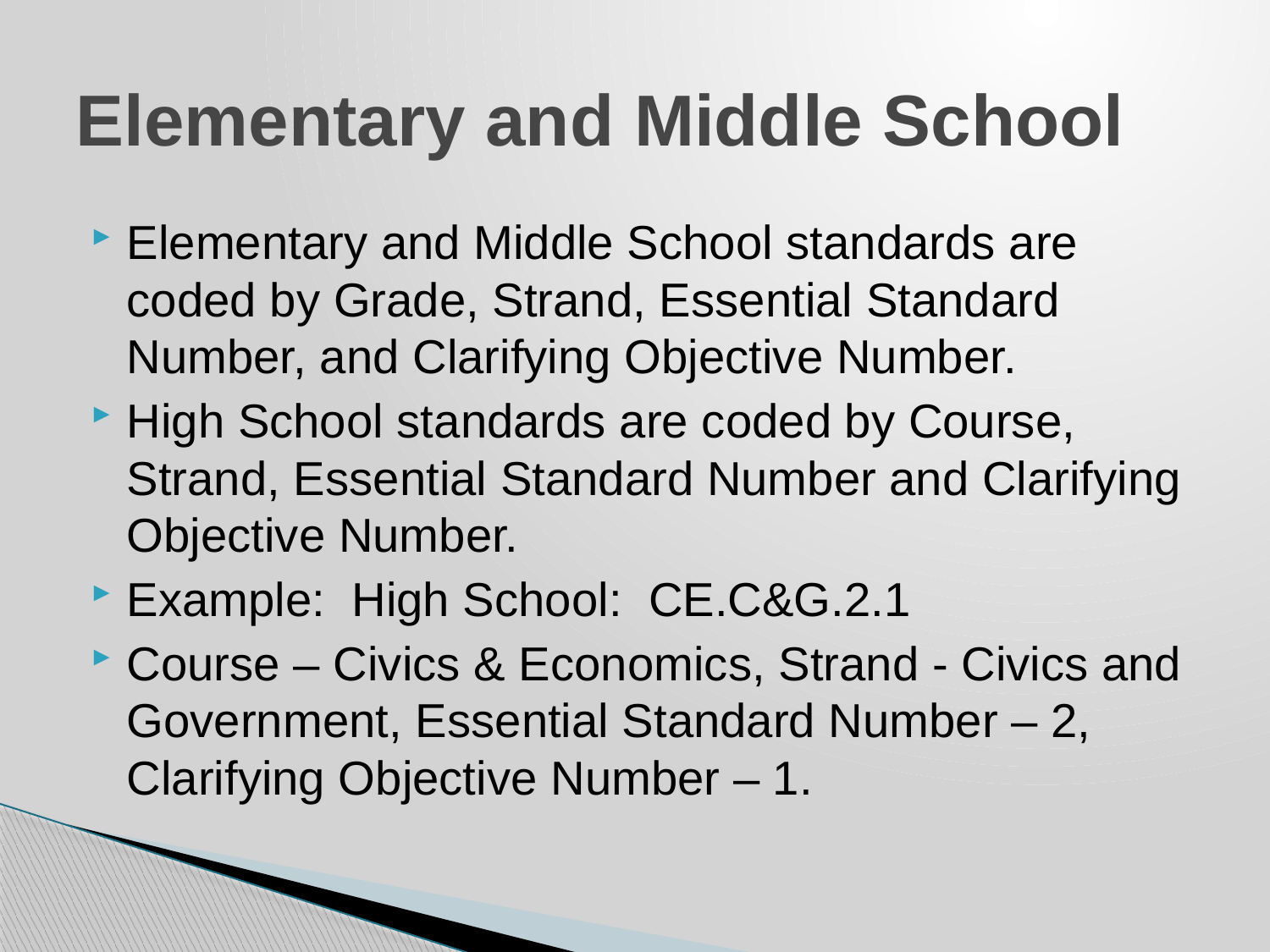

# Elementary and Middle School
Elementary and Middle School standards are coded by Grade, Strand, Essential Standard Number, and Clarifying Objective Number.
High School standards are coded by Course, Strand, Essential Standard Number and Clarifying Objective Number.
Example:  High School:  CE.C&G.2.1
Course – Civics & Economics, Strand - Civics and Government, Essential Standard Number – 2, Clarifying Objective Number – 1.